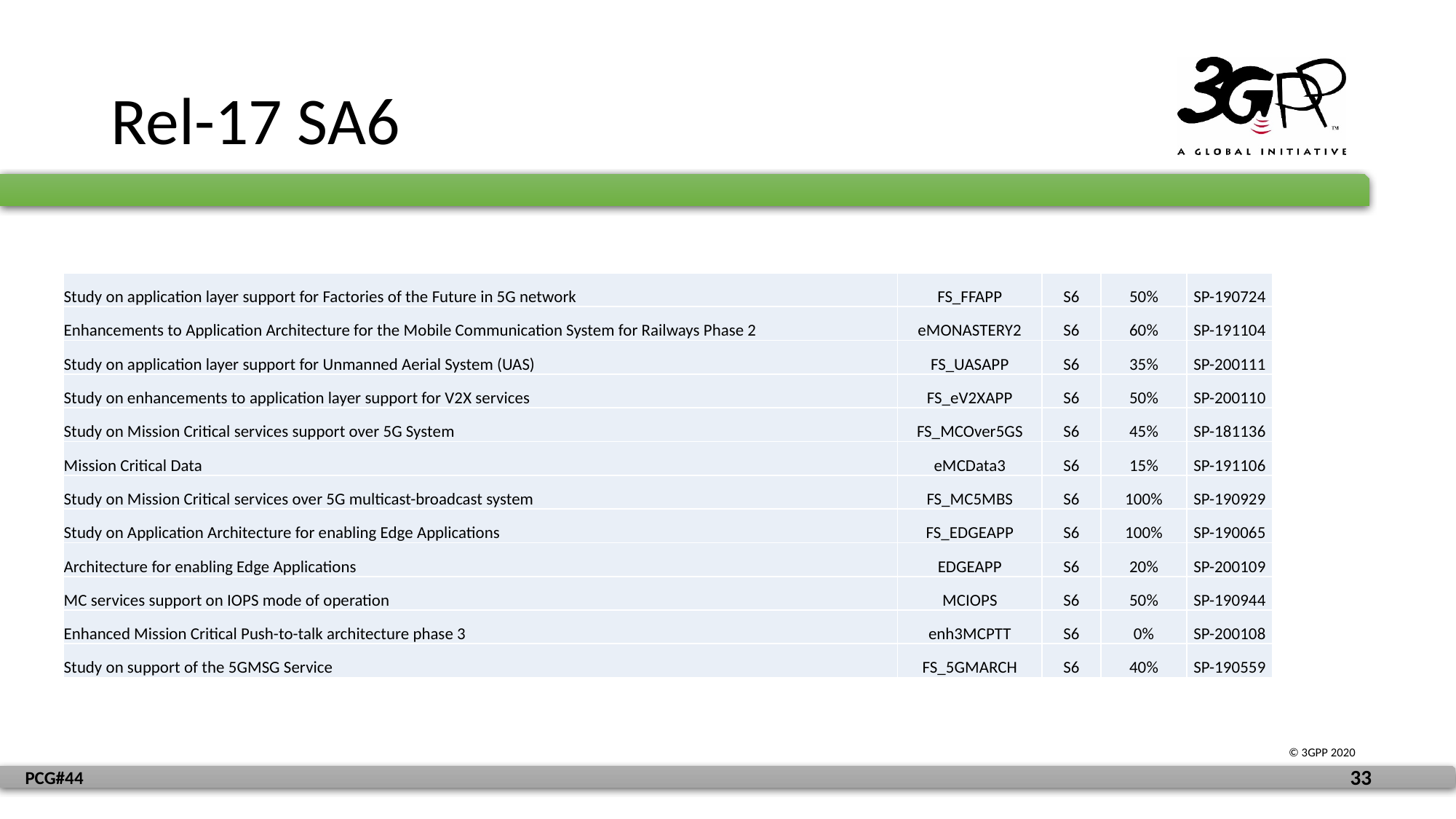

# Rel-17 SA6
| Study on application layer support for Factories of the Future in 5G network | FS\_FFAPP | S6 | 50% | SP-190724 |
| --- | --- | --- | --- | --- |
| Enhancements to Application Architecture for the Mobile Communication System for Railways Phase 2 | eMONASTERY2 | S6 | 60% | SP-191104 |
| Study on application layer support for Unmanned Aerial System (UAS) | FS\_UASAPP | S6 | 35% | SP-200111 |
| Study on enhancements to application layer support for V2X services | FS\_eV2XAPP | S6 | 50% | SP-200110 |
| Study on Mission Critical services support over 5G System | FS\_MCOver5GS | S6 | 45% | SP-181136 |
| Mission Critical Data | eMCData3 | S6 | 15% | SP-191106 |
| Study on Mission Critical services over 5G multicast-broadcast system | FS\_MC5MBS | S6 | 100% | SP-190929 |
| Study on Application Architecture for enabling Edge Applications | FS\_EDGEAPP | S6 | 100% | SP-190065 |
| Architecture for enabling Edge Applications | EDGEAPP | S6 | 20% | SP-200109 |
| MC services support on IOPS mode of operation | MCIOPS | S6 | 50% | SP-190944 |
| Enhanced Mission Critical Push-to-talk architecture phase 3 | enh3MCPTT | S6 | 0% | SP-200108 |
| Study on support of the 5GMSG Service | FS\_5GMARCH | S6 | 40% | SP-190559 |